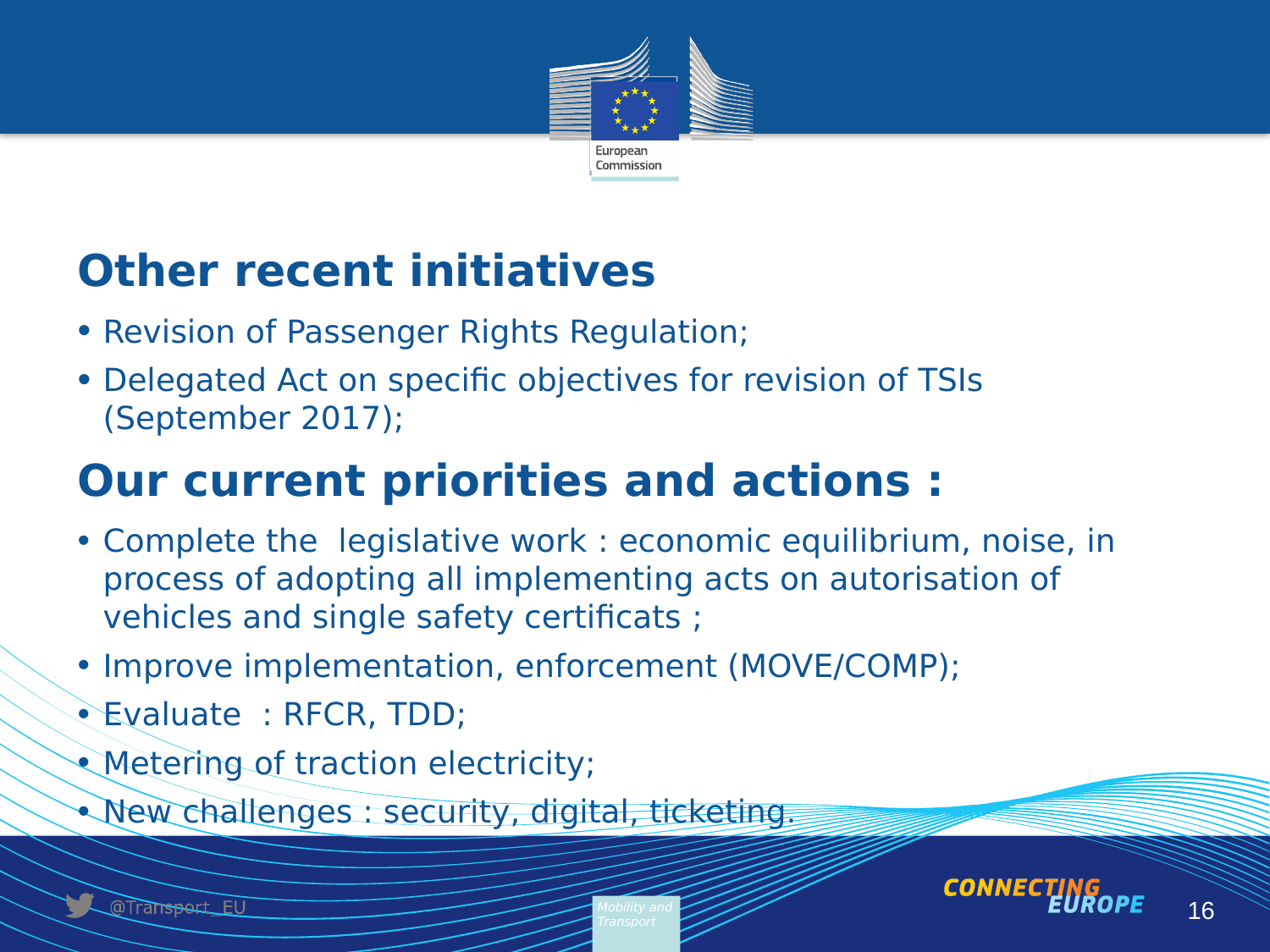

#

Other recent initiatives
Revision of Passenger Rights Regulation;
Delegated Act on specific objectives for revision of TSIs (September 2017);
Our current priorities and actions :
Complete the  legislative work : economic equilibrium, noise, in process of adopting all implementing acts on autorisation of vehicles and single safety certificats ;
Improve implementation, enforcement (MOVE/COMP);
Evaluate  : RFCR, TDD;
Metering of traction electricity;
New challenges : security, digital, ticketing.